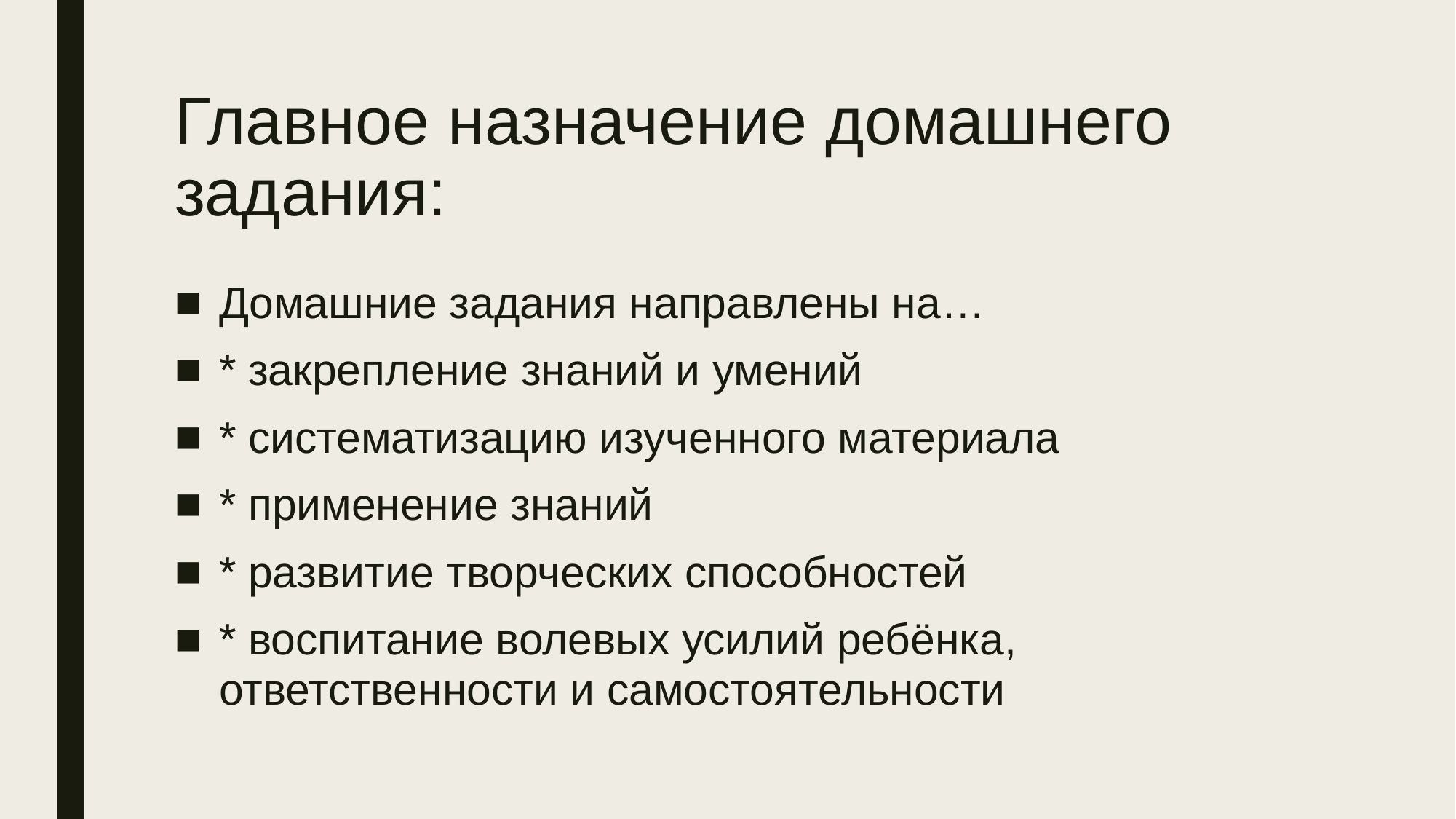

# Главное назначение домашнего задания:
Домашние задания направлены на…
* закрепление знаний и умений
* систематизацию изученного материала
* применение знаний
* развитие творческих способностей
* воспитание волевых усилий ребёнка, ответственности и самостоятельности